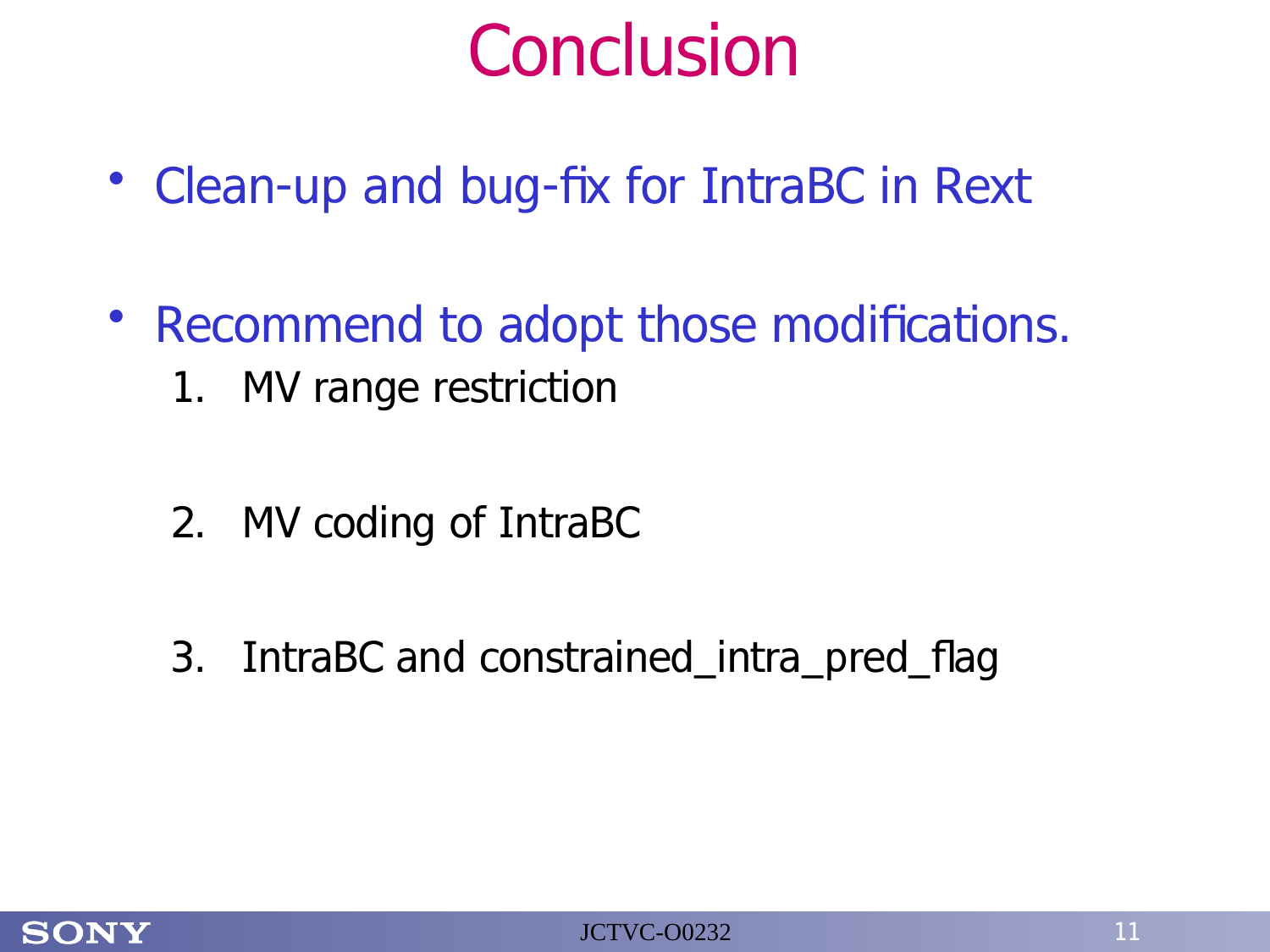

# Conclusion
Clean-up and bug-fix for IntraBC in Rext

Recommend to adopt those modifications.
MV range restriction

MV coding of IntraBC

IntraBC and constrained_intra_pred_flag

JCTVC-O0232
11